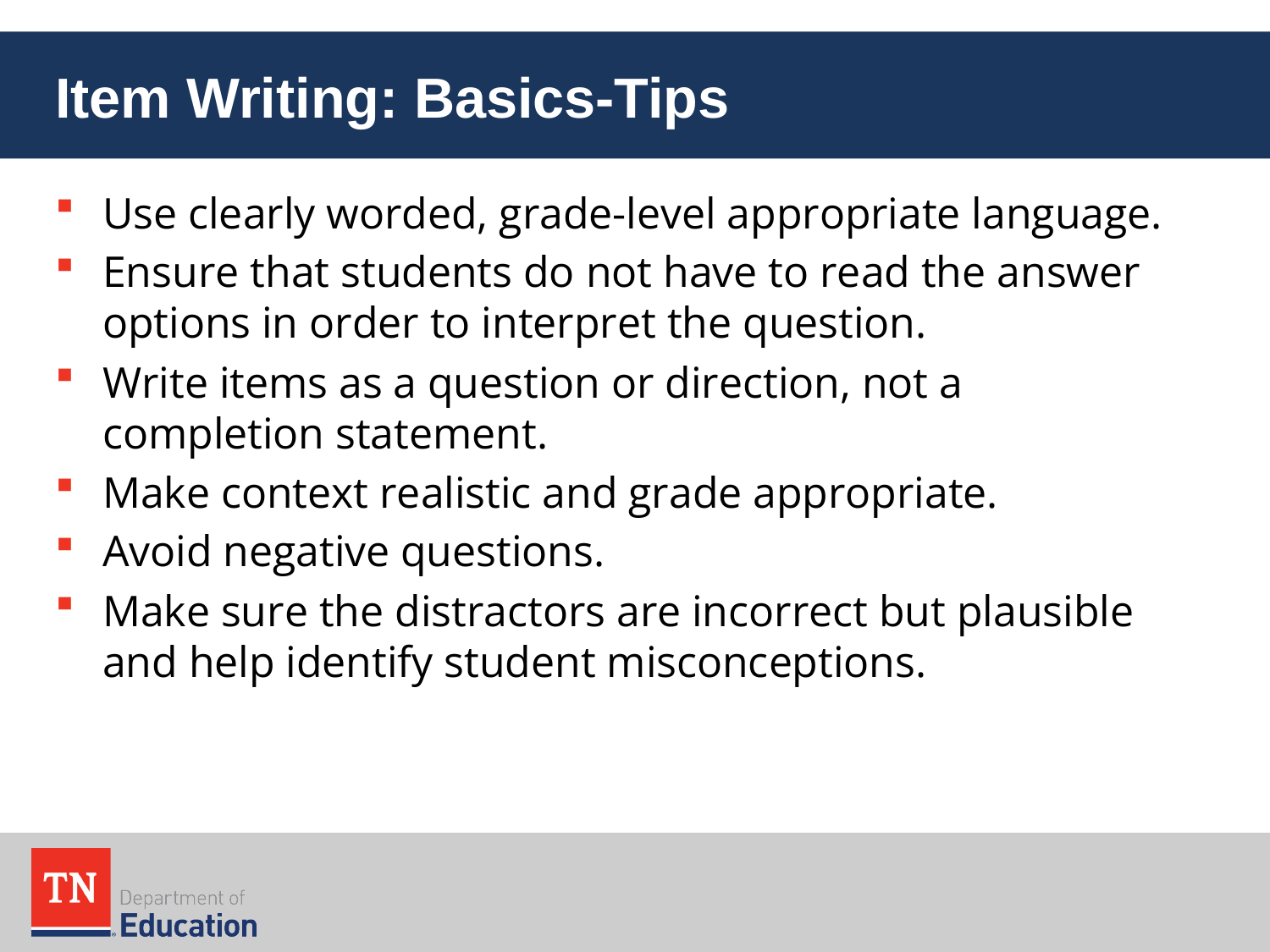

# Item Writing: Basics-Tips
Use clearly worded, grade-level appropriate language.
Ensure that students do not have to read the answer options in order to interpret the question.
Write items as a question or direction, not a completion statement.
Make context realistic and grade appropriate.
Avoid negative questions.
Make sure the distractors are incorrect but plausible and help identify student misconceptions.